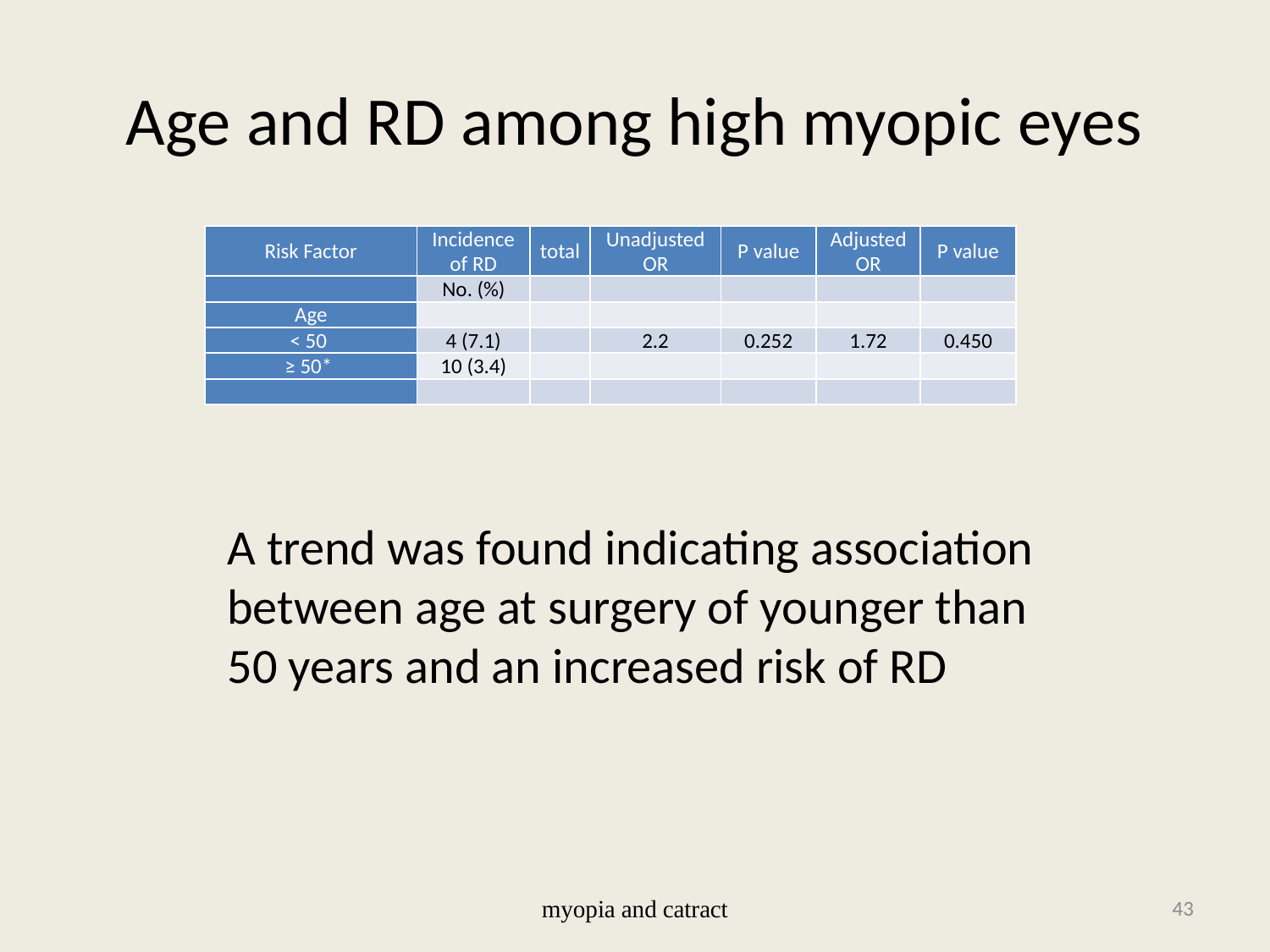

# Age and RD among high myopic eyes

| Risk Factor | Incidence of RD | total | Unadjusted OR | P value | Adjusted OR | P value |
| --- | --- | --- | --- | --- | --- | --- |
|  | No. (%) |  |  |  |  |  |
| Age |  |  |  |  |  |  |
| < 50 | 4 (7.1) |  | 2.2 | 0.252 | 1.72 | 0.450 |
| ≥ 50\* | 10 (3.4) |  |  |  |  |  |
|  |  |  |  |  |  |  |
A trend was found indicating association between age at surgery of younger than 50 years and an increased risk of RD

myopia and catract
43